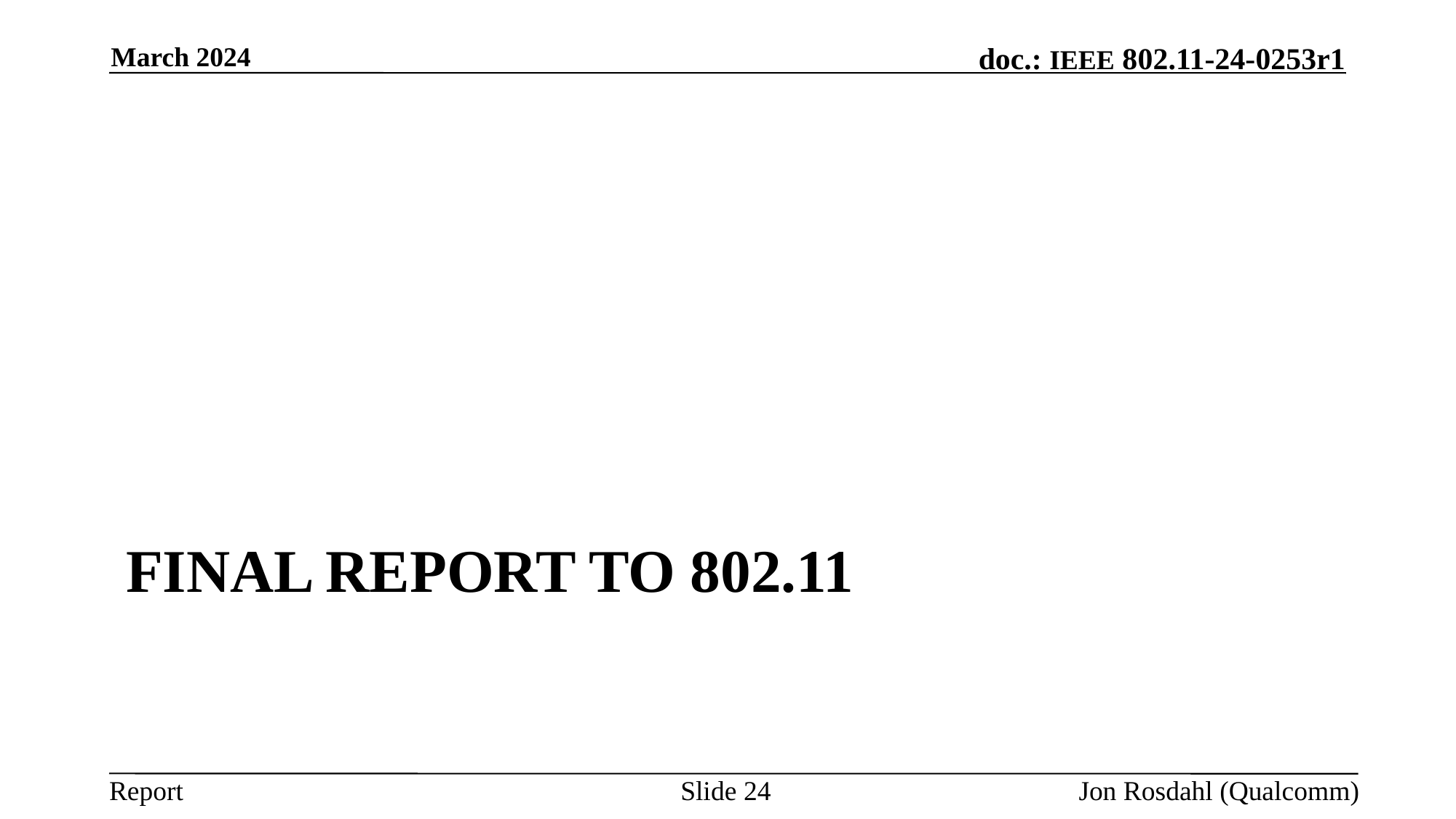

March 2024

# Final Report to 802.11
Slide 24
Jon Rosdahl (Qualcomm)